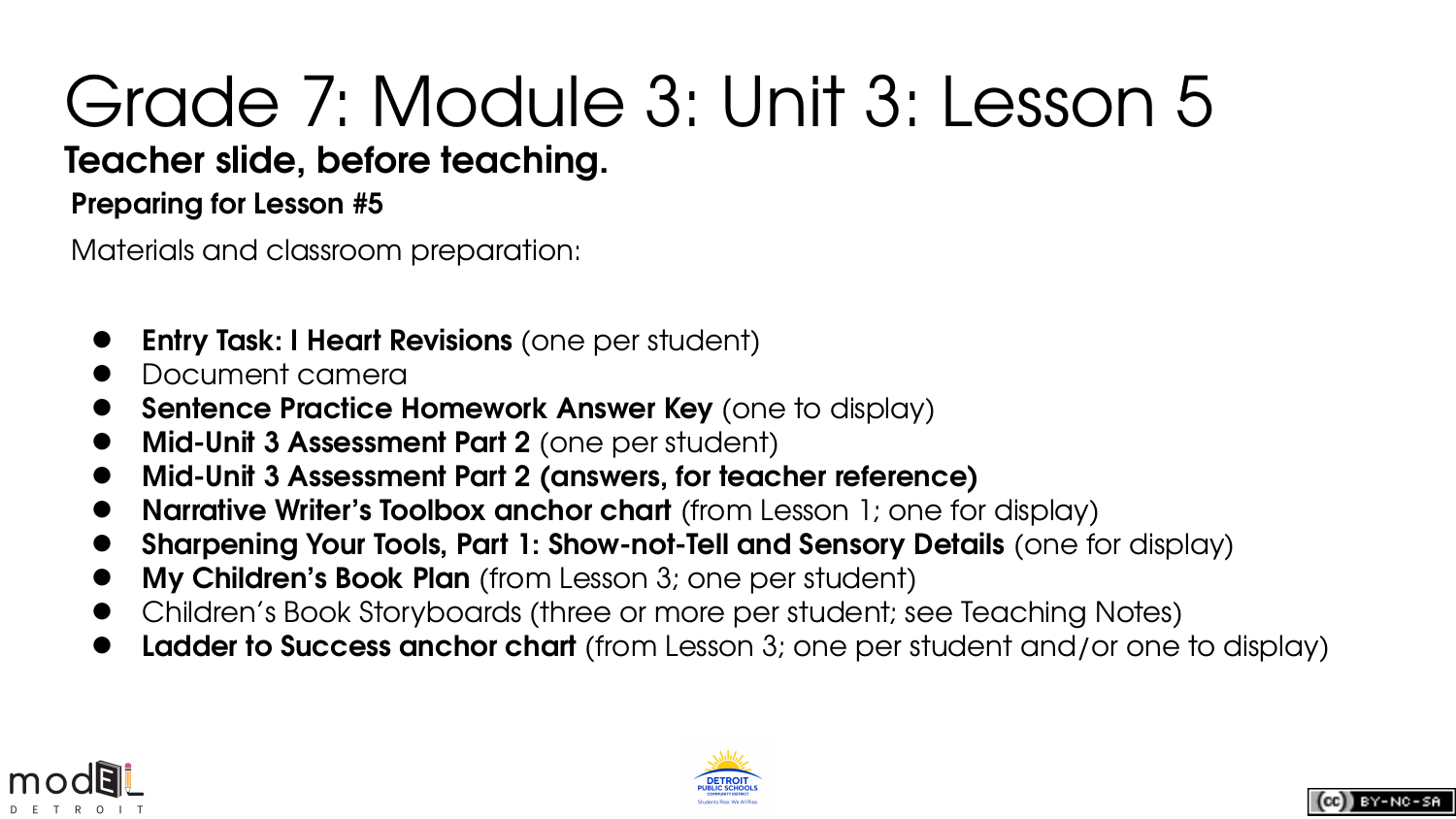

Grade 7: Module 3: Unit 3: Lesson 5
Teacher slide, before teaching.
Preparing for Lesson #5
Materials and classroom preparation:

Entry Task: I Heart Revisions (one per student)
Document camera
Sentence Practice Homework Answer Key (one to display)
Mid-Unit 3 Assessment Part 2 (one per student)
Mid-Unit 3 Assessment Part 2 (answers, for teacher reference)
Narrative Writer’s Toolbox anchor chart (from Lesson 1; one for display)
Sharpening Your Tools, Part 1: Show-not-Tell and Sensory Details (one for display)
My Children’s Book Plan (from Lesson 3; one per student)
Children’s Book Storyboards (three or more per student; see Teaching Notes)
Ladder to Success anchor chart (from Lesson 3; one per student and/or one to display)